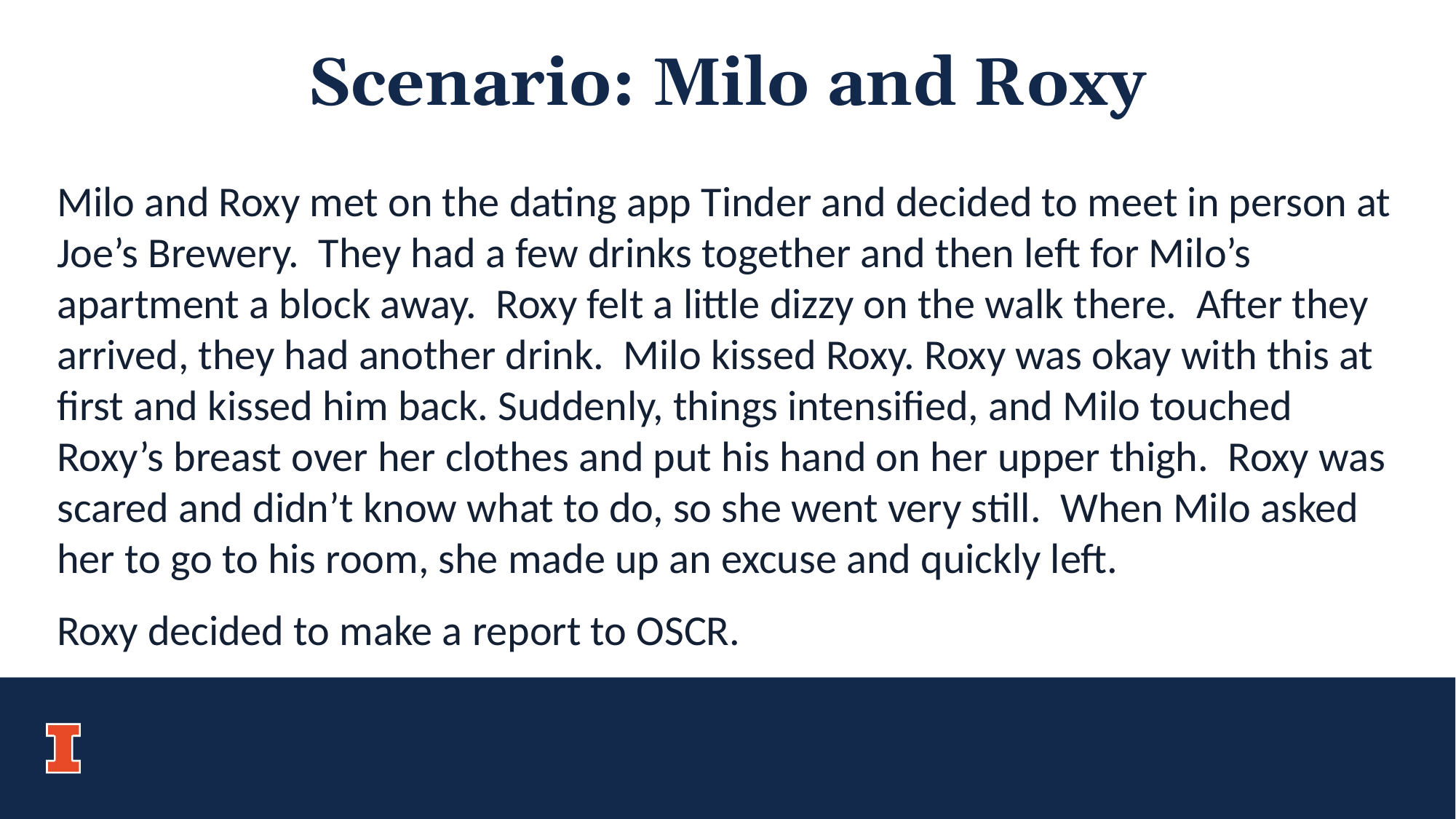

Scenario: Milo and Roxy
Milo and Roxy met on the dating app Tinder and decided to meet in person at Joe’s Brewery.  They had a few drinks together and then left for Milo’s apartment a block away.  Roxy felt a little dizzy on the walk there.  After they arrived, they had another drink.  Milo kissed Roxy. Roxy was okay with this at first and kissed him back. Suddenly, things intensified, and Milo touched Roxy’s breast over her clothes and put his hand on her upper thigh.  Roxy was scared and didn’t know what to do, so she went very still.  When Milo asked her to go to his room, she made up an excuse and quickly left.

Roxy decided to make a report to OSCR.